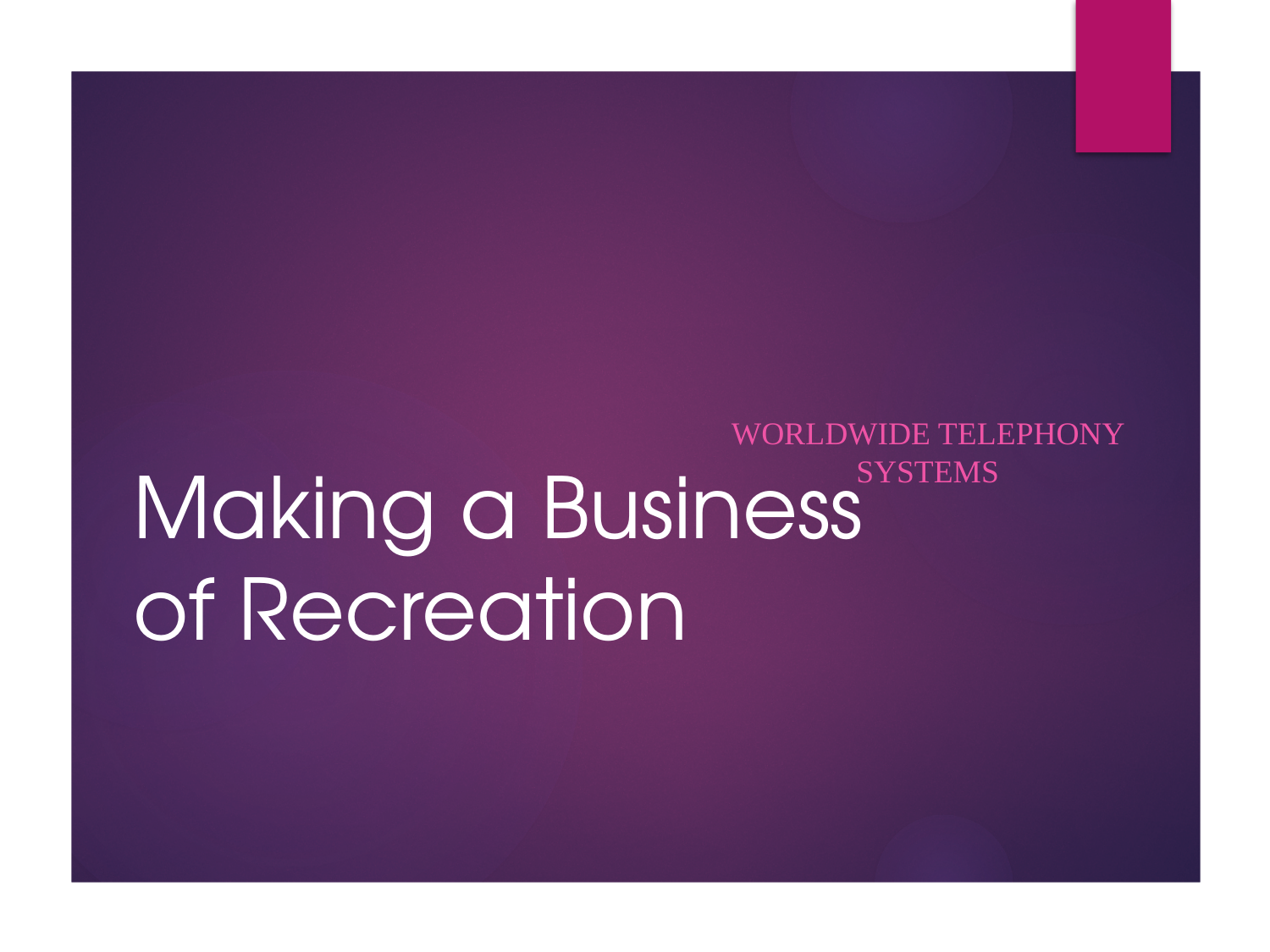

# Making a Business of Recreation
Worldwide Telephony Systems